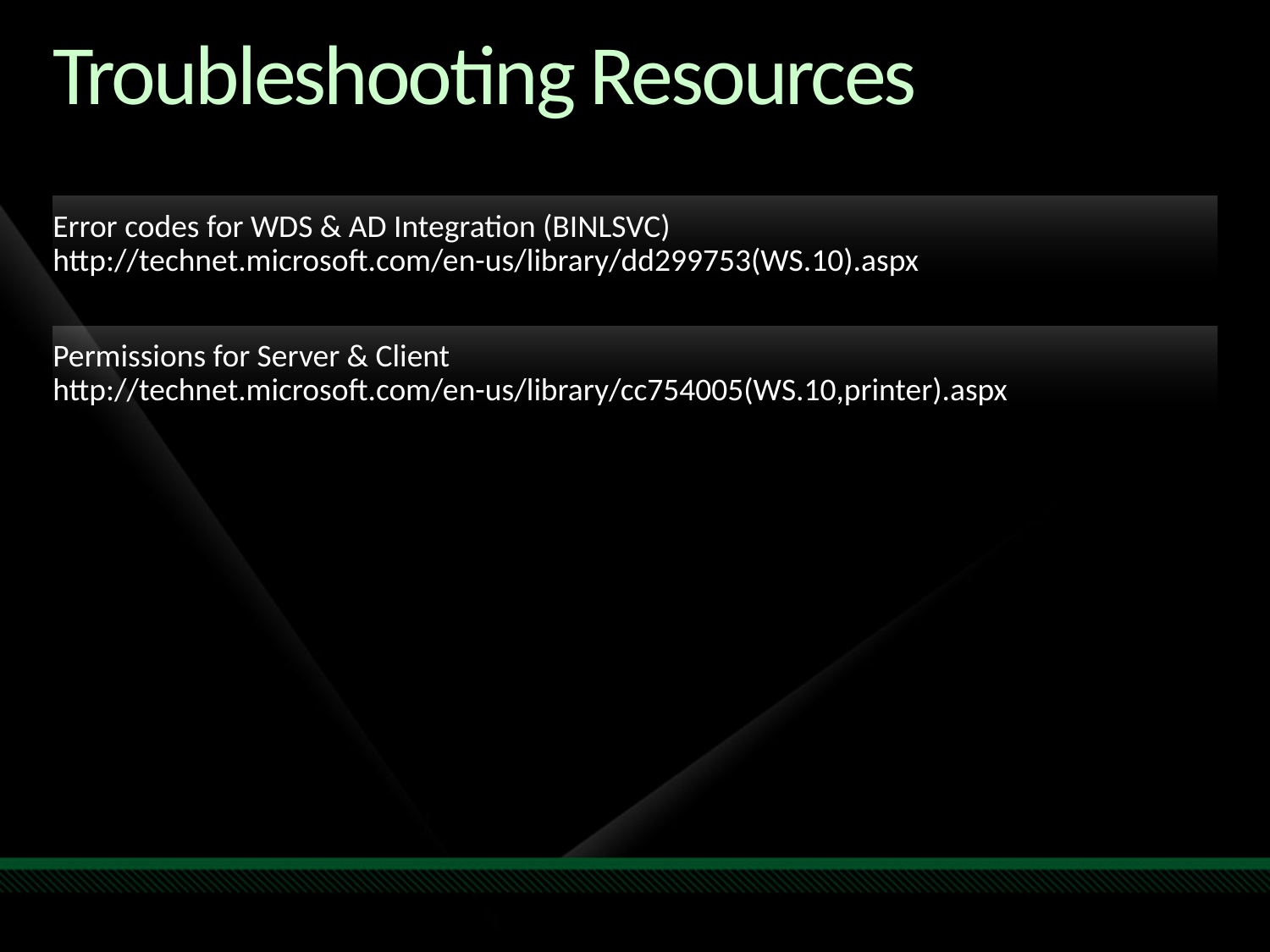

Required Slide
Track PMs will supply the content for this slide,
which will be inserted during
the final scrub.
# Troubleshooting Resources
Error codes for WDS & AD Integration (BINLSVC)
http://technet.microsoft.com/en-us/library/dd299753(WS.10).aspx
Permissions for Server & Client
http://technet.microsoft.com/en-us/library/cc754005(WS.10,printer).aspx